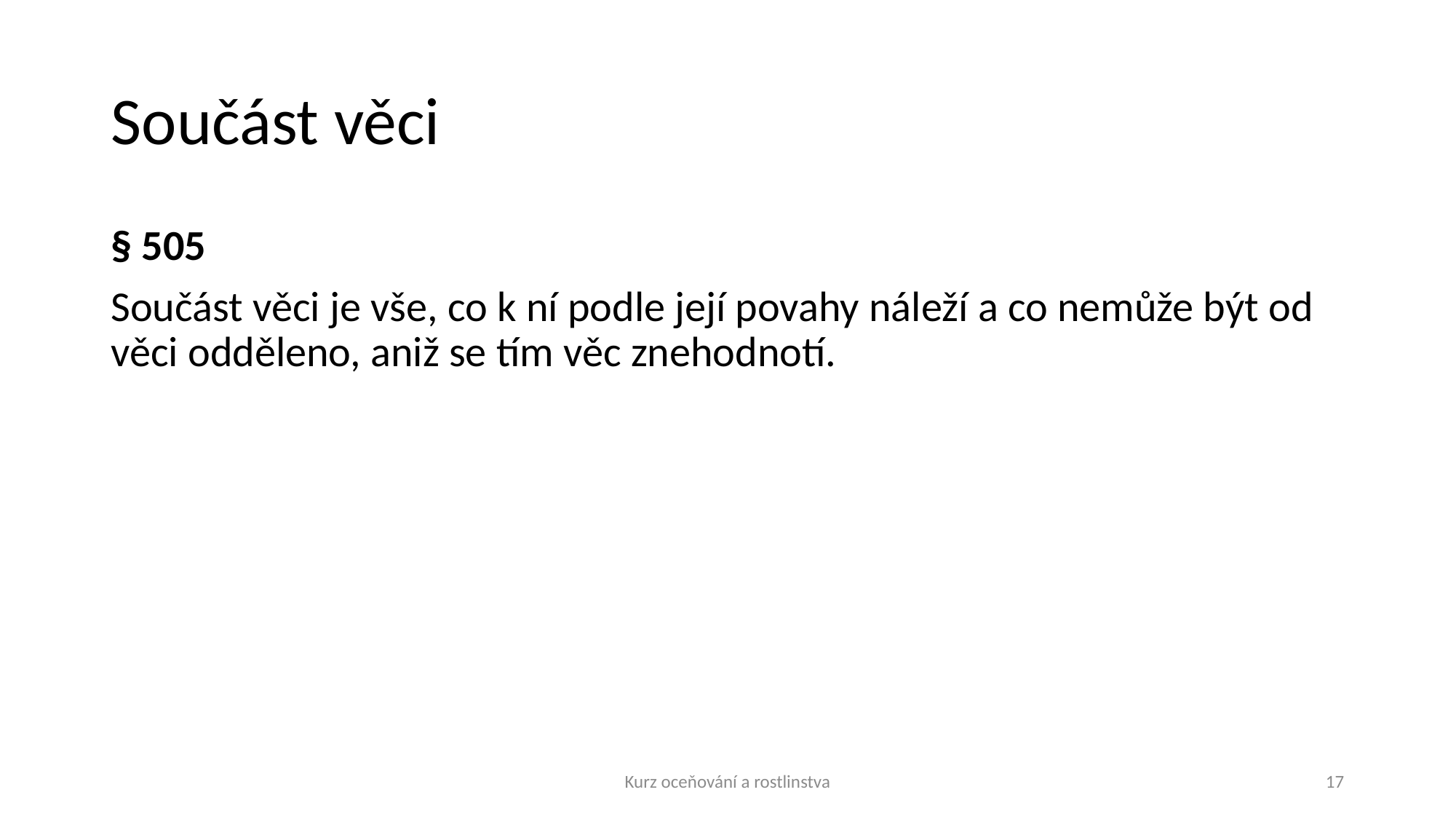

# Součást věci
§ 505
Součást věci je vše, co k ní podle její povahy náleží a co nemůže být od věci odděleno, aniž se tím věc znehodnotí.

Kurz oceňování a rostlinstva
17